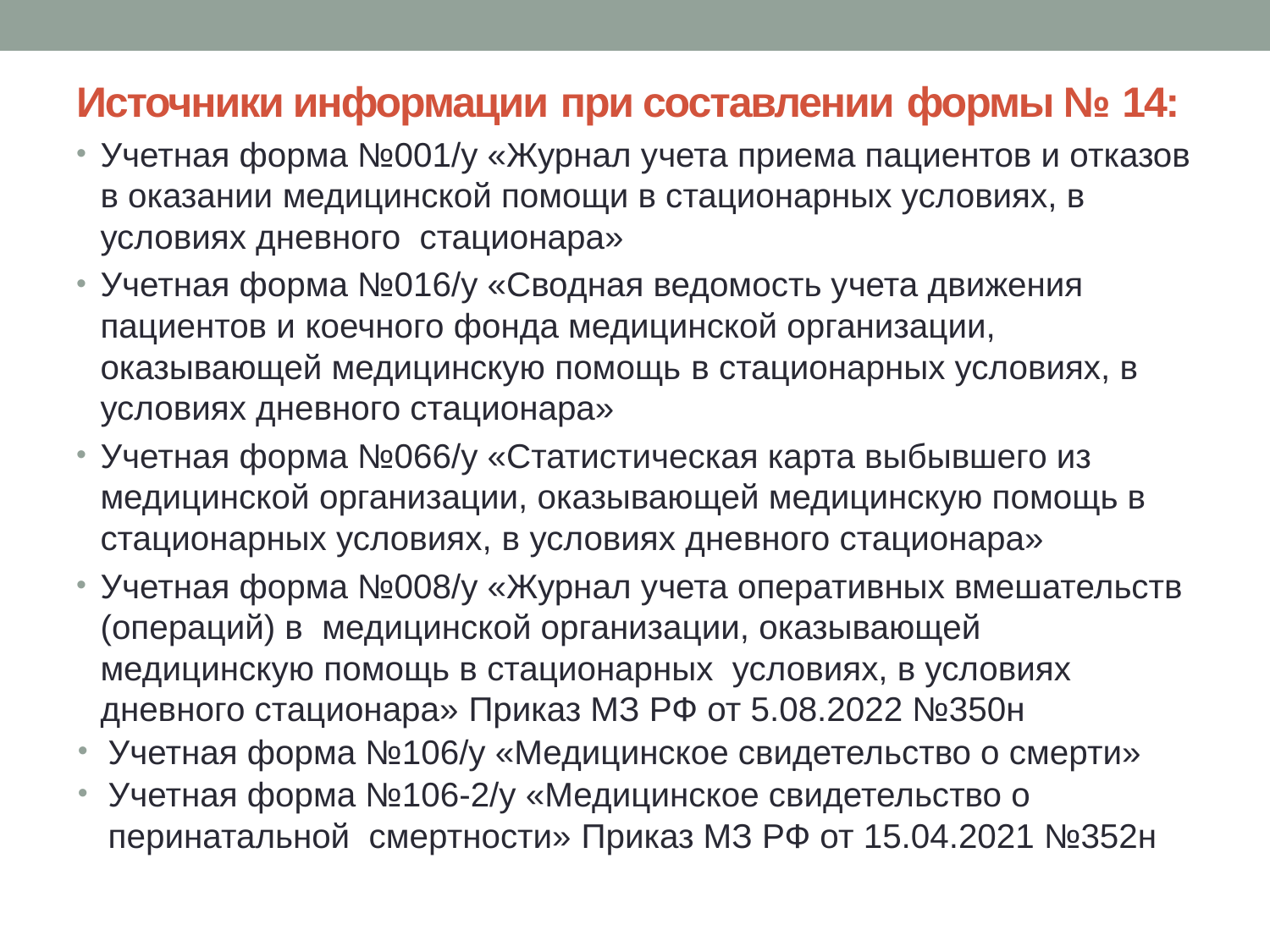

# Источники информации при составлении формы № 14:
Учетная форма №001/у «Журнал учета приема пациентов и отказов в оказании медицинской помощи в стационарных условиях, в условиях дневного  стационара»
Учетная форма №016/у «Сводная ведомость учета движения пациентов и коечного фонда медицинской организации, оказывающей медицинскую помощь в стационарных условиях, в условиях дневного стационара»
Учетная форма №066/у «Статистическая карта выбывшего из медицинской организации, оказывающей медицинскую помощь в стационарных условиях, в условиях дневного стационара»
Учетная форма №008/у «Журнал учета оперативных вмешательств (операций) в  медицинской организации, оказывающей медицинскую помощь в стационарных  условиях, в условиях дневного стационара» Приказ МЗ РФ от 5.08.2022 №350н
Учетная форма №106/у «Медицинское свидетельство о смерти»
Учетная форма №106-2/у «Медицинское свидетельство о перинатальной  смертности» Приказ МЗ РФ от 15.04.2021 №352н